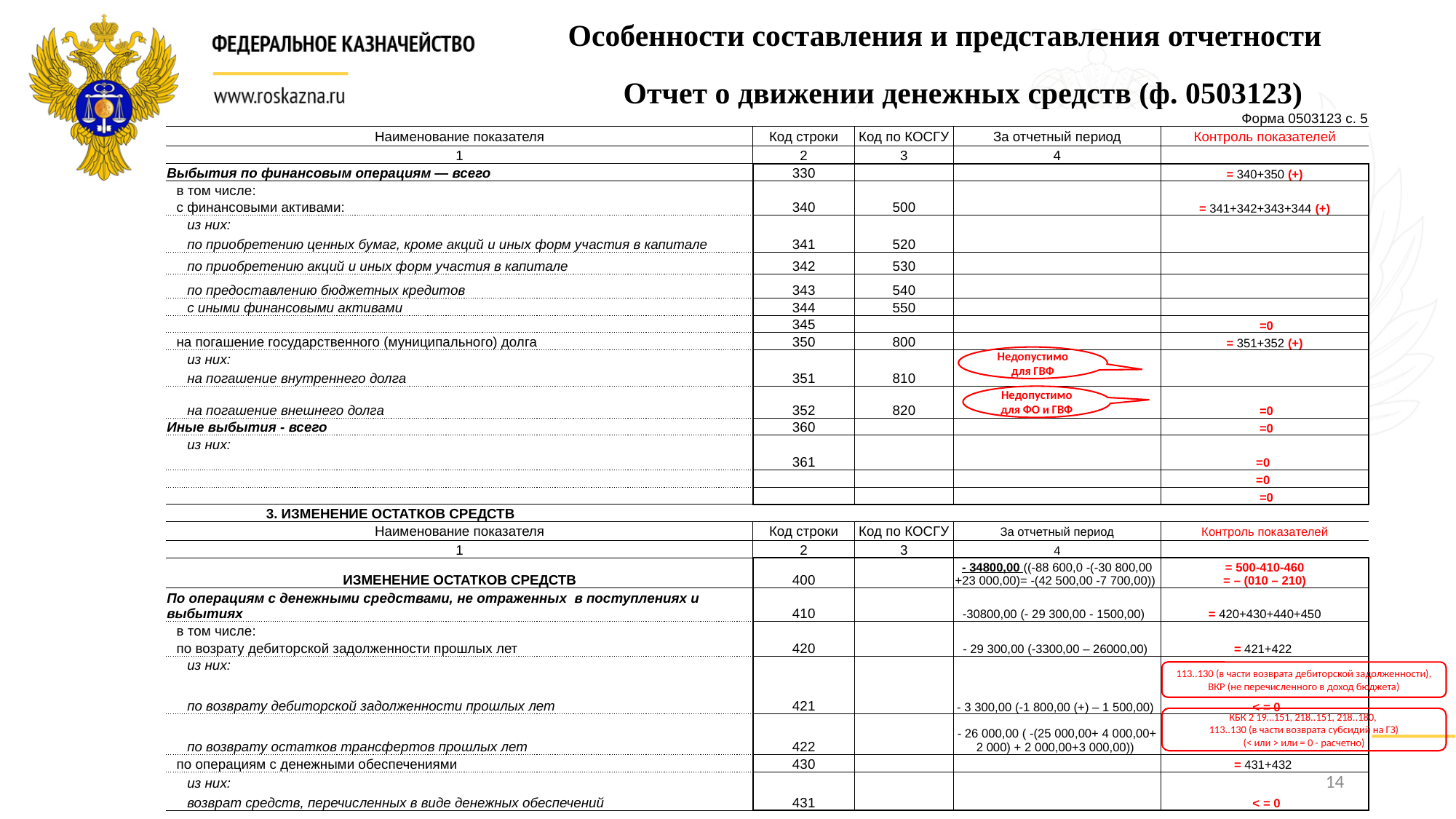

Особенности составления и представления отчетности
Отчет о движении денежных средств (ф. 0503123)
|  |  |  |  | Форма 0503123 с. 5 |
| --- | --- | --- | --- | --- |
| Наименование показателя | Код строки | Код по КОСГУ | За отчетный период | Контроль показателей |
| 1 | 2 | 3 | 4 |  |
| Выбытия по финансовым операциям — всего | 330 |  |  | = 340+350 (+) |
| в том числе: |  |  |  |  |
| с финансовыми активами: | 340 | 500 |  | = 341+342+343+344 (+) |
| из них: |  |  |  |  |
| по приобретению ценных бумаг, кроме акций и иных форм участия в капитале | 341 | 520 |  |  |
| по приобретению акций и иных форм участия в капитале | 342 | 530 |  |  |
| по предоставлению бюджетных кредитов | 343 | 540 |  |  |
| с иными финансовыми активами | 344 | 550 |  |  |
|  | 345 |  |  | =0 |
| на погашение государственного (муниципального) долга | 350 | 800 |  | = 351+352 (+) |
| из них: |  |  |  |  |
| на погашение внутреннего долга | 351 | 810 |  |  |
| на погашение внешнего долга | 352 | 820 |  | =0 |
| Иные выбытия - всего | 360 |  |  | =0 |
| из них: |  |  |  |  |
|  | 361 |  |  | =0 |
|  |  |  |  | =0 |
|  |  |  |  | =0 |
| 3. ИЗМЕНЕНИЕ ОСТАТКОВ СРЕДСТВ |  |  |  |  |
| Наименование показателя | Код строки | Код по КОСГУ | За отчетный период | Контроль показателей |
| 1 | 2 | 3 | 4 |  |
| ИЗМЕНЕНИЕ ОСТАТКОВ СРЕДСТВ | 400 |  | - 34800,00 ((-88 600,0 -(-30 800,00 +23 000,00)= -(42 500,00 -7 700,00)) | = 500-410-460  = – (010 – 210) |
| По операциям с денежными средствами, не отраженных в поступлениях и выбытиях | 410 |  | -30800,00 (- 29 300,00 - 1500,00) | = 420+430+440+450 |
| в том числе: |  |  |  |  |
| по возрату дебиторской задолженности прошлых лет | 420 |  | - 29 300,00 (-3300,00 – 26000,00) | = 421+422 |
| из них: |  |  |  |  |
| по возврату дебиторской задолженности прошлых лет | 421 |  | - 3 300,00 (-1 800,00 (+) – 1 500,00) | < = 0 |
| по возврату остатков трансфертов прошлых лет | 422 |  | - 26 000,00 ( -(25 000,00+ 4 000,00+ 2 000) + 2 000,00+3 000,00)) |  |
| по операциям с денежными обеспечениями | 430 |  |  | = 431+432 |
| из них: |  |  |  |  |
| возврат средств, перечисленных в виде денежных обеспечений | 431 |  |  | < = 0 |
Недопустимо для ГВФ
Недопустимо для ФО и ГВФ
113..130 (в части возврата дебиторской задолженности),
ВКР (не перечисленного в доход бюджета)
КБК 2 19…151, 218..151, 218..180,
113..130 (в части возврата субсидий на ГЗ)
(< или > или = 0 - расчетно)
14